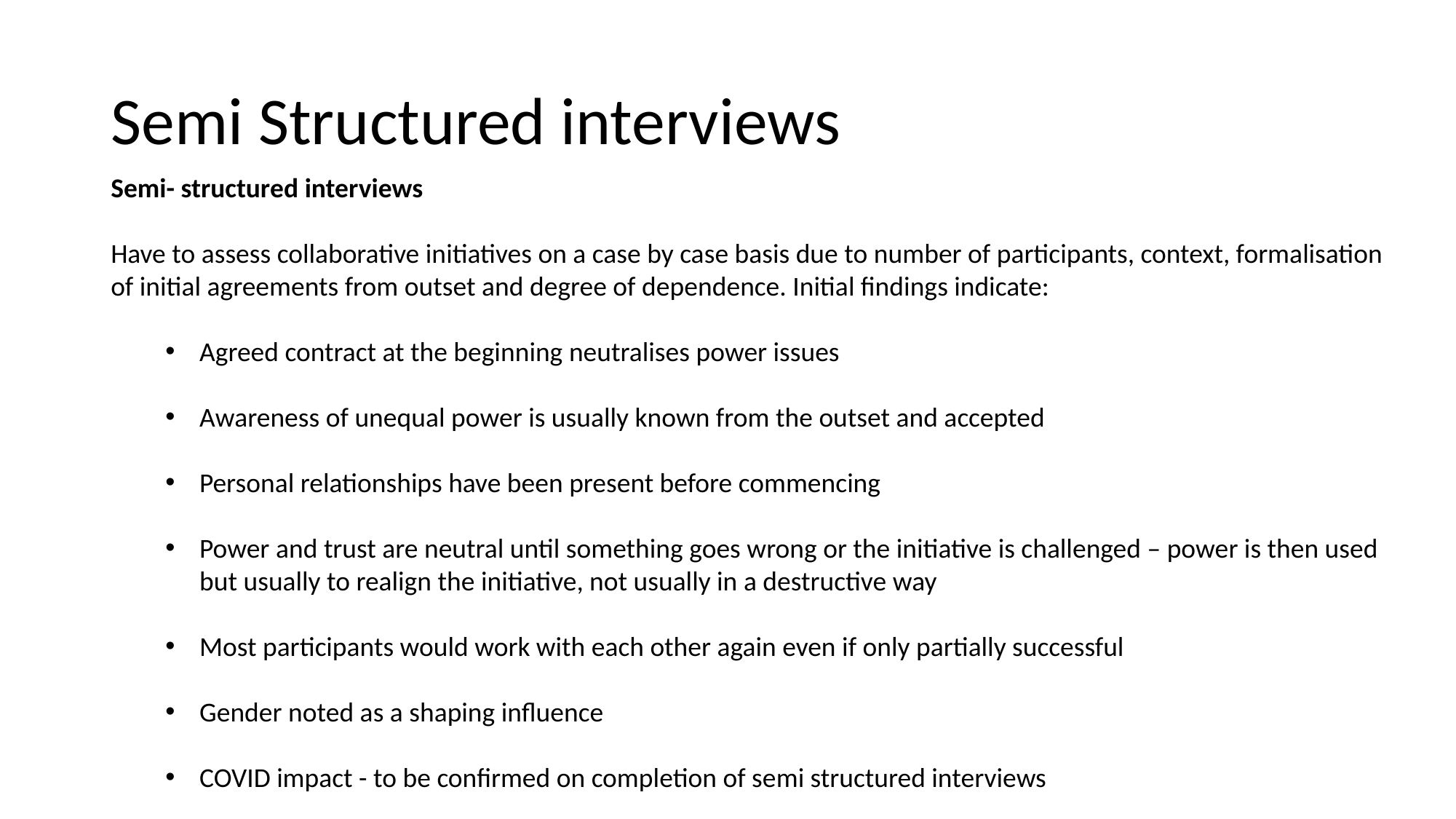

# Semi Structured interviews
Semi- structured interviews

Have to assess collaborative initiatives on a case by case basis due to number of participants, context, formalisation of initial agreements from outset and degree of dependence. Initial findings indicate:

Agreed contract at the beginning neutralises power issues

Awareness of unequal power is usually known from the outset and accepted

Personal relationships have been present before commencing

Power and trust are neutral until something goes wrong or the initiative is challenged – power is then used but usually to realign the initiative, not usually in a destructive way

Most participants would work with each other again even if only partially successful

Gender noted as a shaping influence

COVID impact - to be confirmed on completion of semi structured interviews